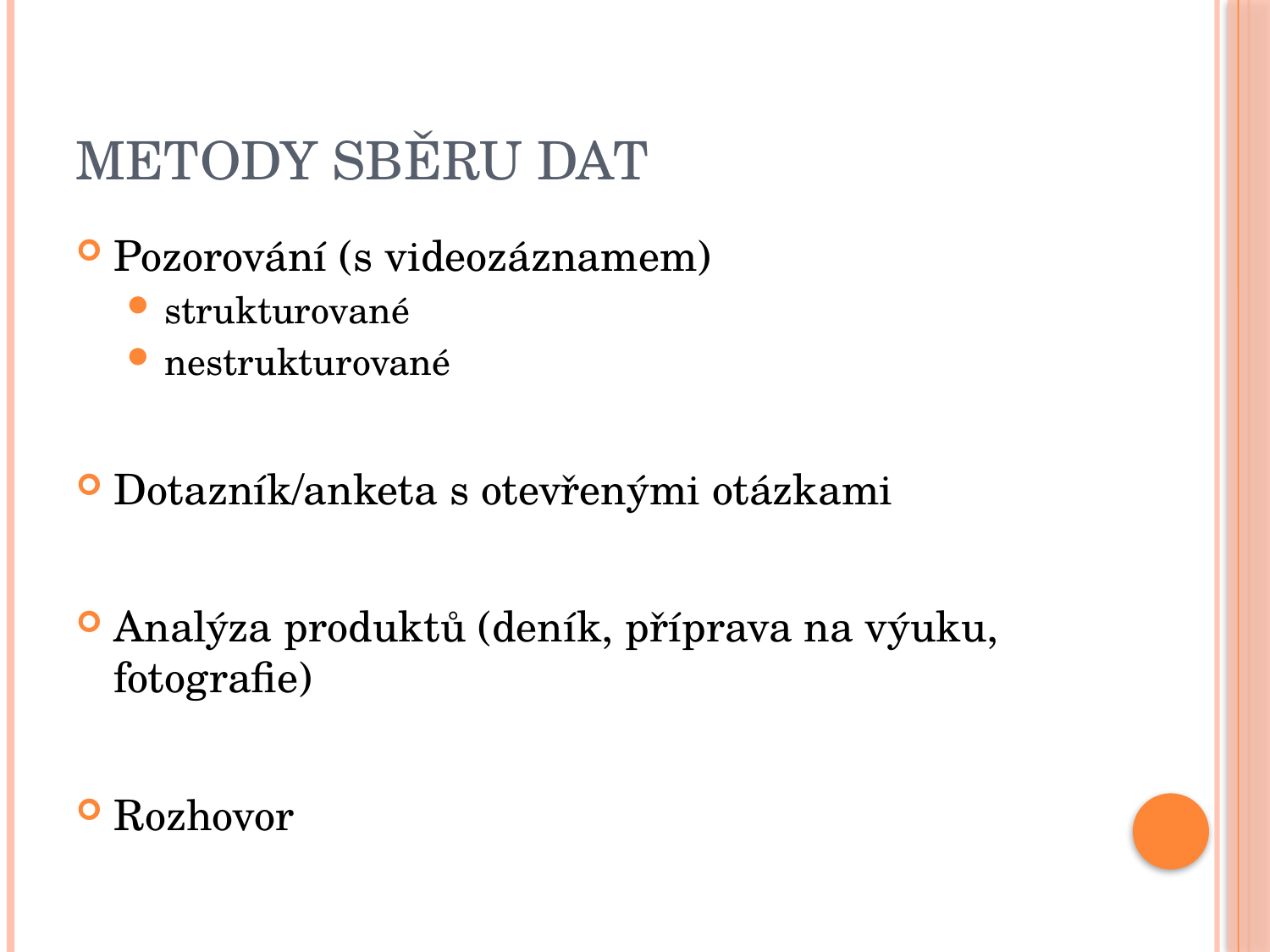

# Metody sběru dat
Pozorování (s videozáznamem)
strukturované
nestrukturované

Dotazník/anketa s otevřenými otázkami

Analýza produktů (deník, příprava na výuku, fotografie)

Rozhovor